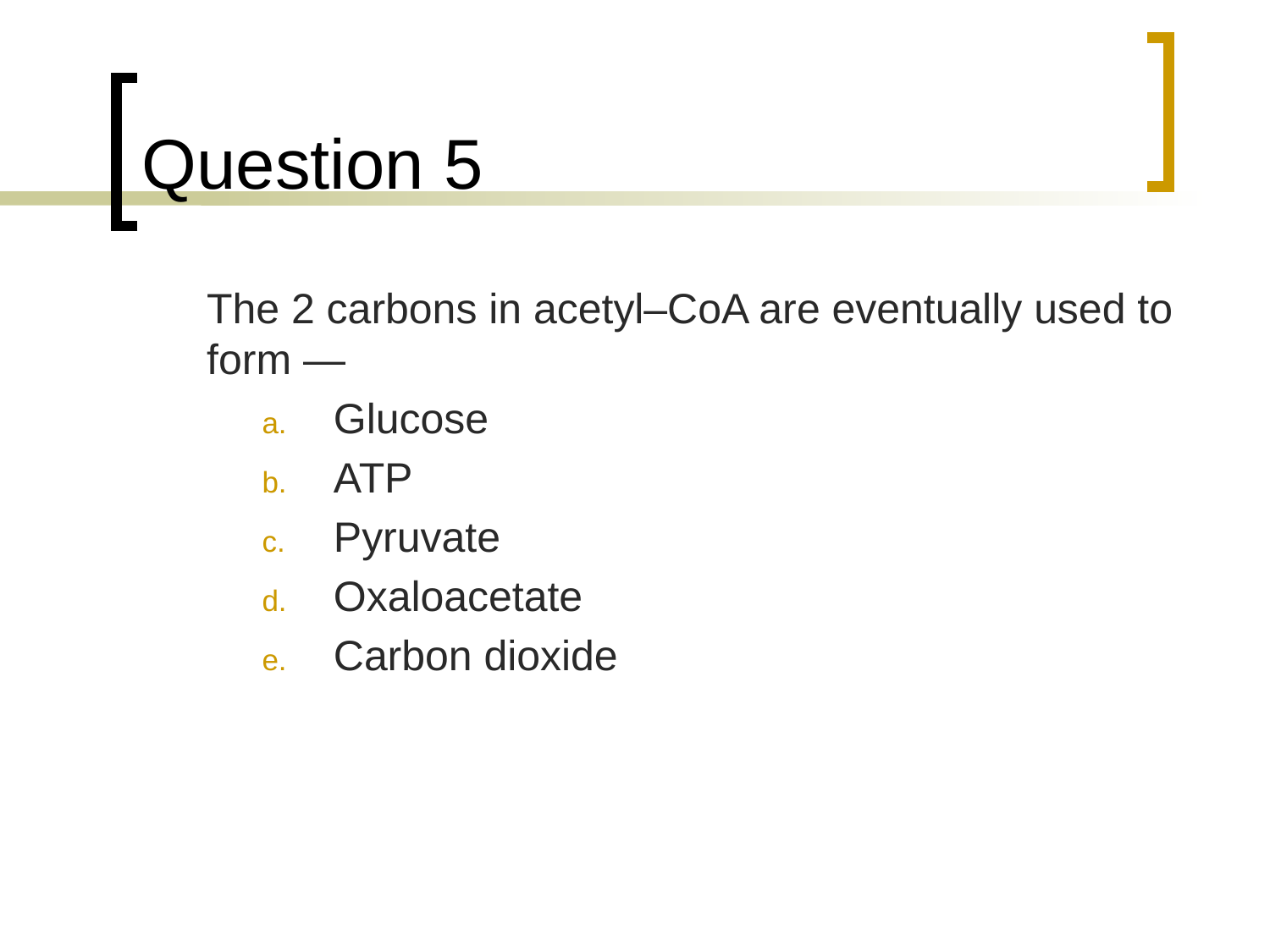

# Question 5
	The 2 carbons in acetyl–CoA are eventually used to form —
Glucose
ATP
Pyruvate
Oxaloacetate
Carbon dioxide